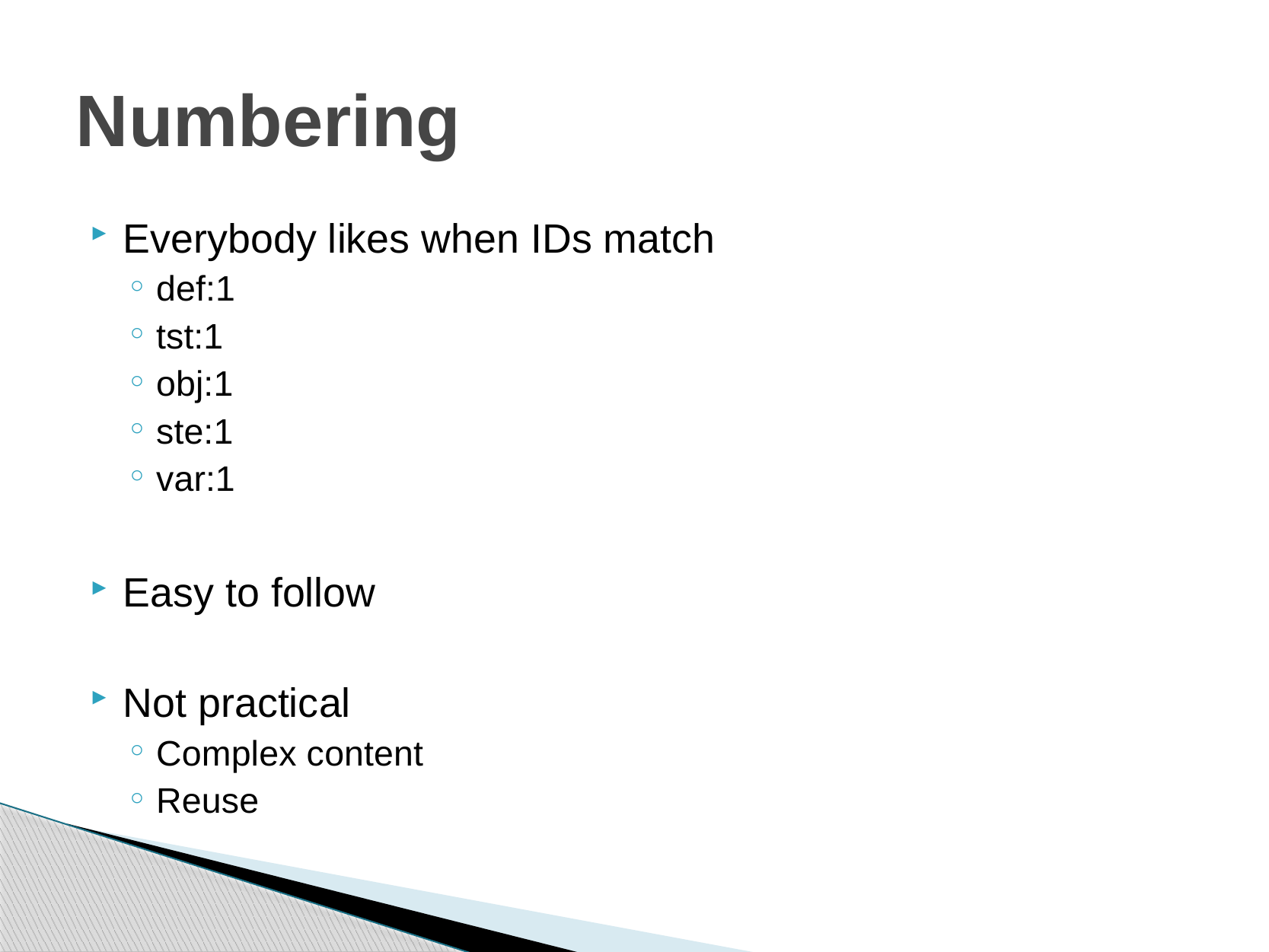

# Numbering
Everybody likes when IDs match
def:1
tst:1
obj:1
ste:1
var:1

Easy to follow

Not practical
Complex content
Reuse